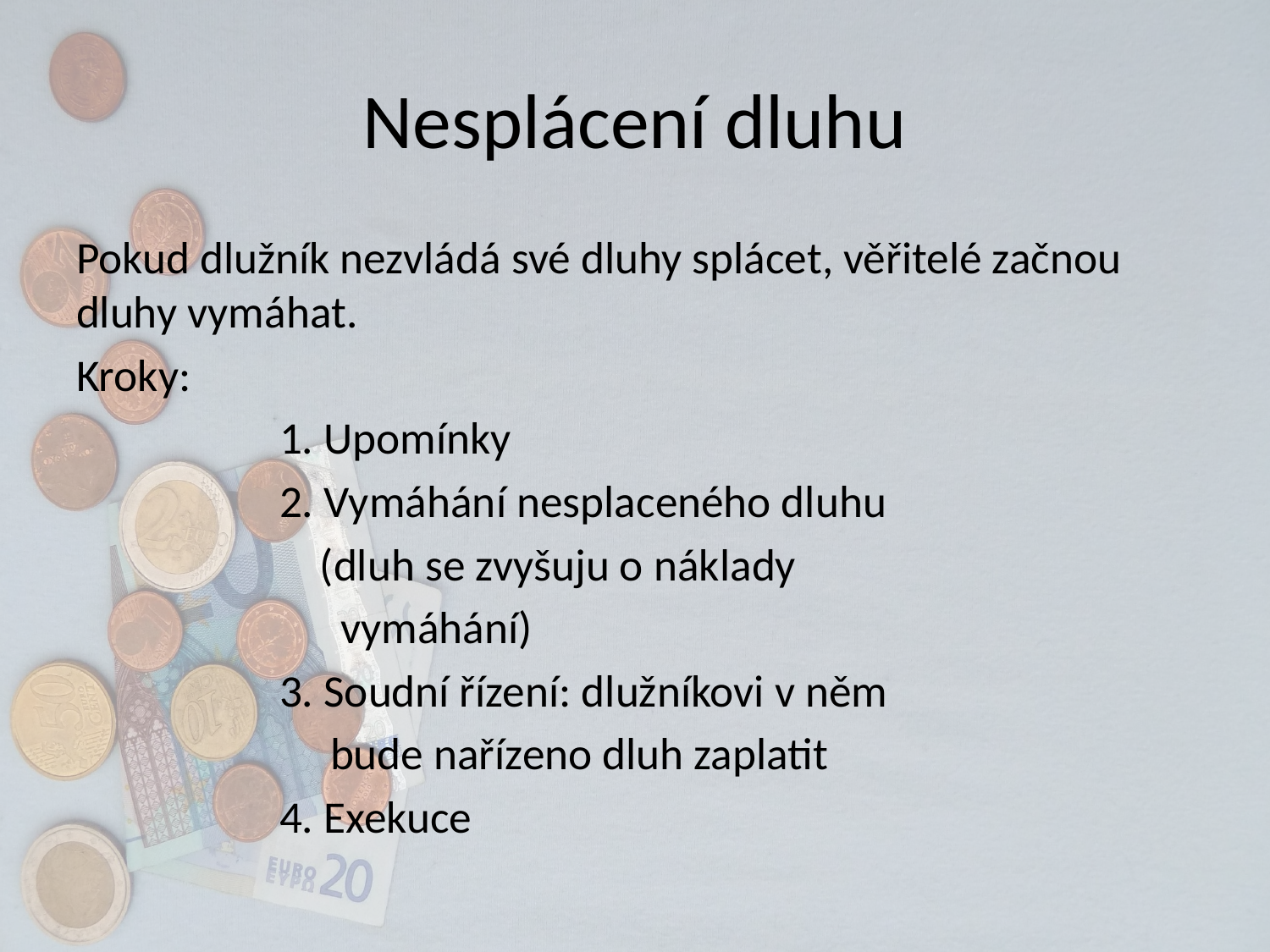

# Nesplácení dluhu
Pokud dlužník nezvládá své dluhy splácet, věřitelé začnou dluhy vymáhat.
Kroky:
		1. Upomínky
		2. Vymáhání nesplaceného dluhu
		    (dluh se zvyšuju o náklady
		      vymáhání)
		3. Soudní řízení: dlužníkovi v něm
		     bude nařízeno dluh zaplatit
		4. Exekuce